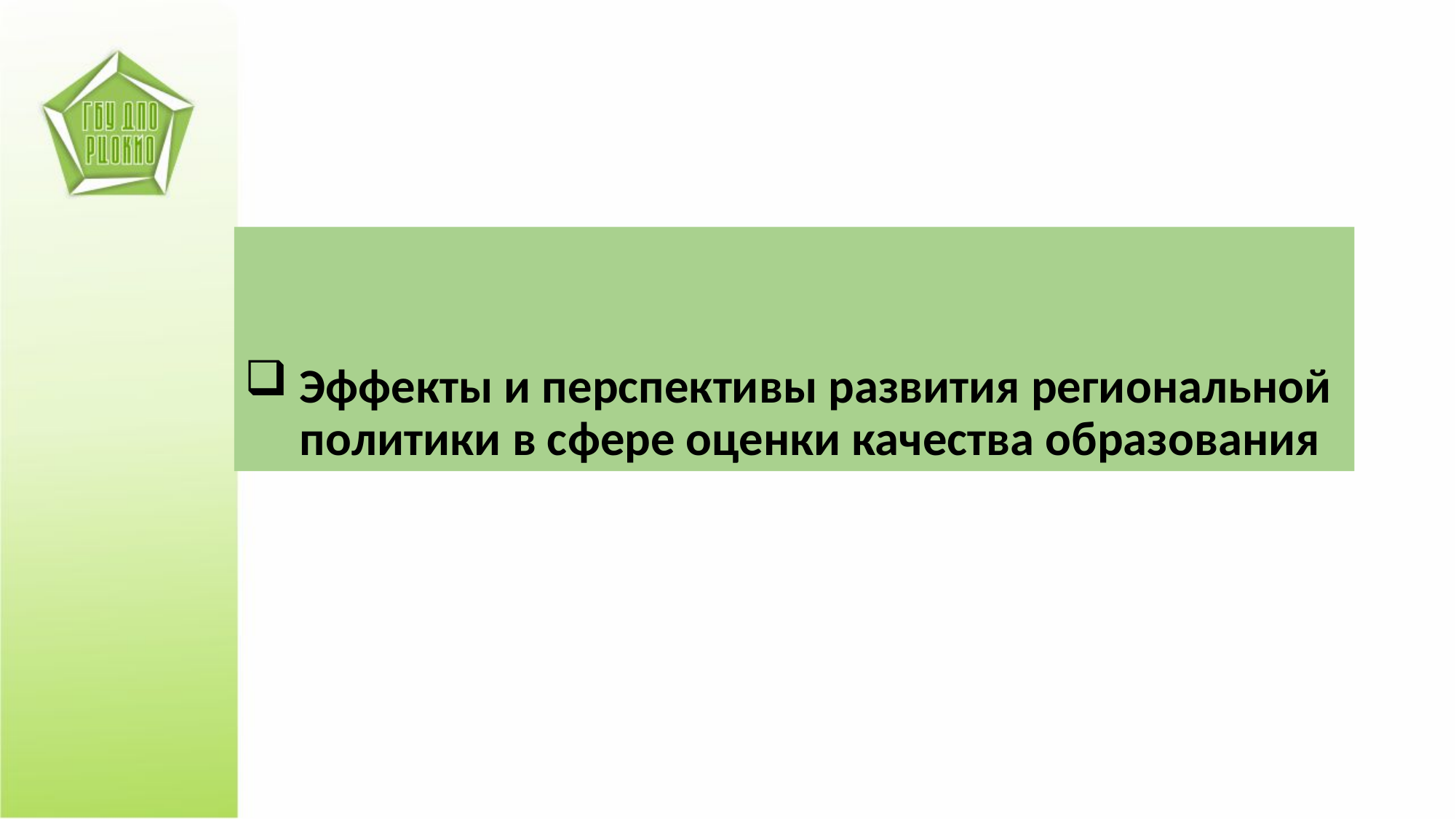

# Эффекты и перспективы развития региональной политики в сфере оценки качества образования